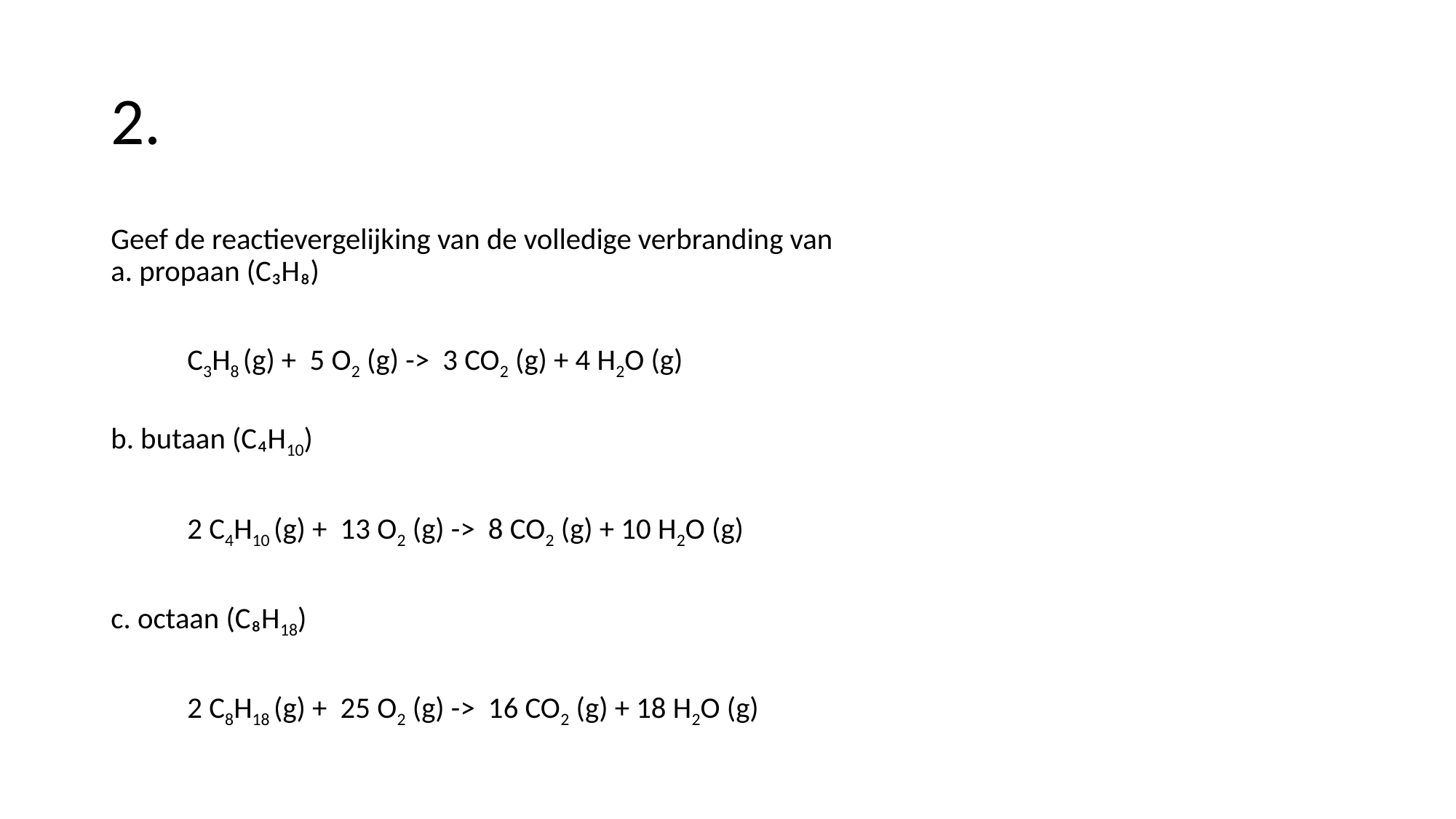

# 2.
Geef de reactievergelijking van de volledige verbranding van
a. propaan (C₃H₈)

	C3H8 (g) +  5 O2 (g) ->  3 CO2 (g) + 4 H2O (g)
b. butaan (C₄H10)

	2 C4H10 (g) +  13 O2 (g) ->  8 CO2 (g) + 10 H2O (g)

c. octaan (C₈H18)

	2 C8H18 (g) +  25 O2 (g) ->  16 CO2 (g) + 18 H2O (g)